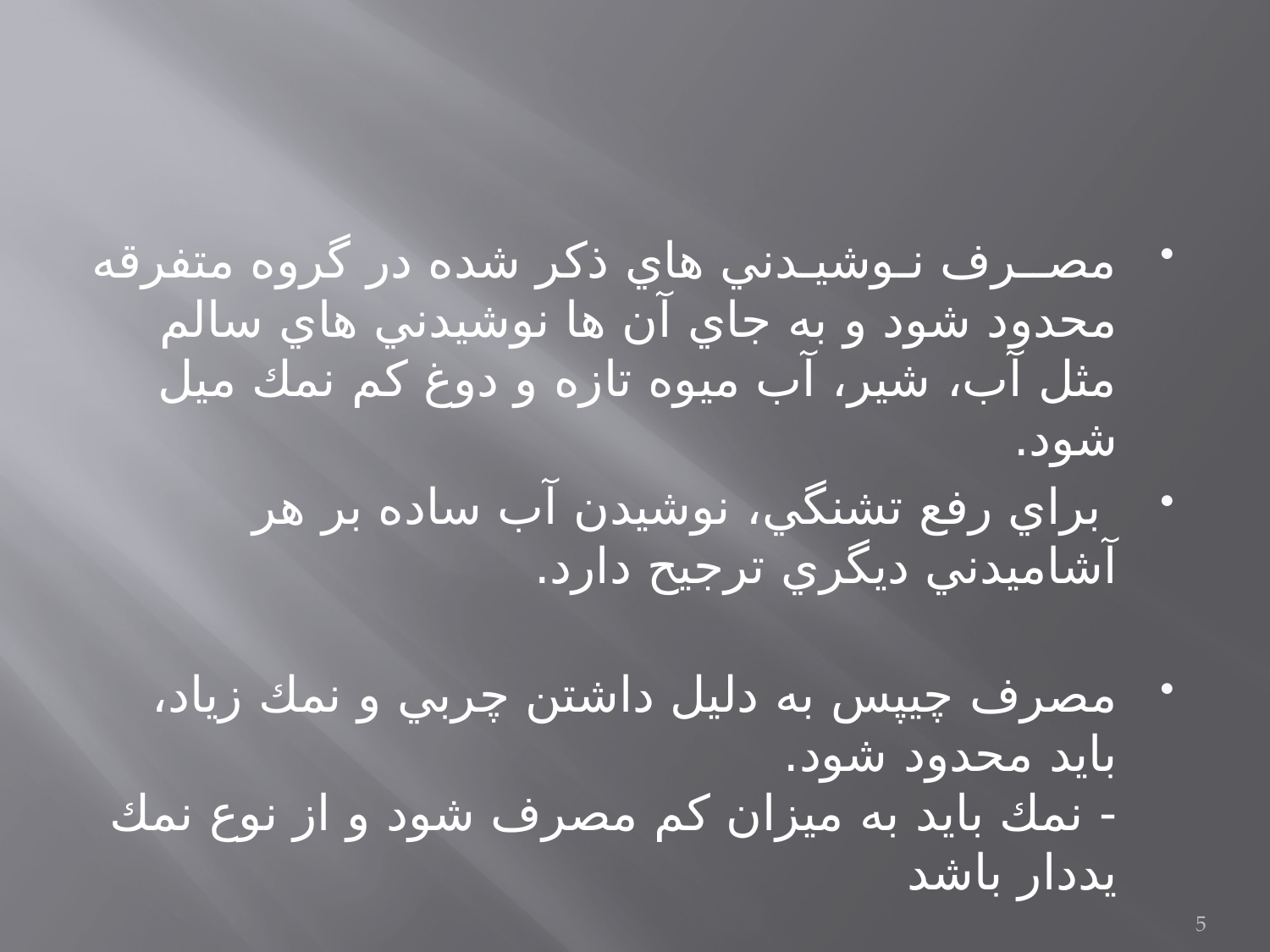

#
مصــرف نـوشيـدني هاي ذكر شده در گروه متفرقه محدود شود و به جاي آن ها نوشيدني هاي سالم مثل آب، شير، آب ميوه تازه و دوغ كم نمك ميل شود.
 براي رفع تشنگي، نوشيدن آب ساده بر هر آشاميدني ديگري ترجيح دارد.
مصرف چيپس به دليل داشتن چربي و نمك زياد، بايد محدود شود.
- نمك بايد به ميزان كم مصرف شود و از نوع نمك يددار باشد
5